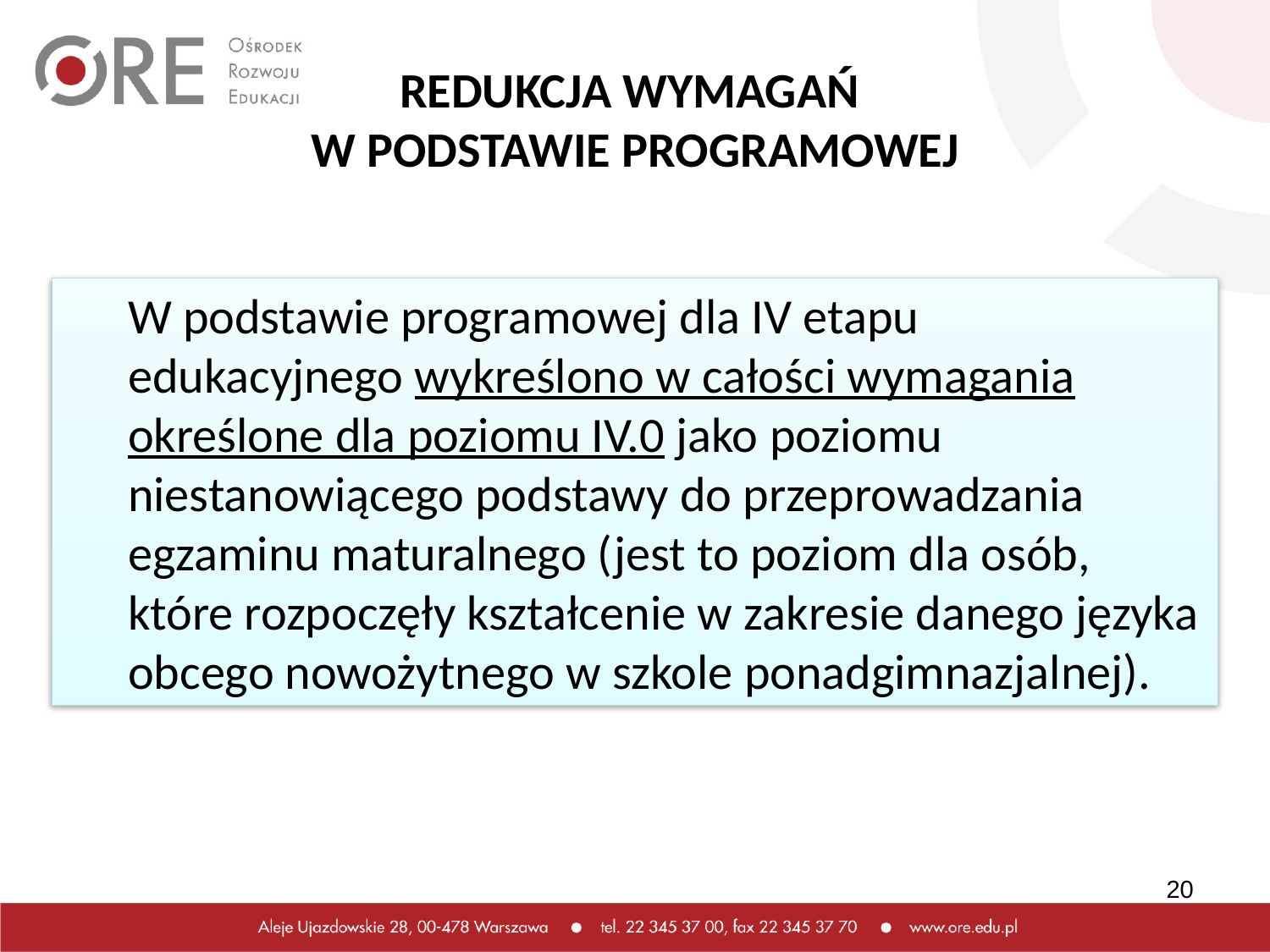

# REDUKCJA WYMAGAŃ W PODSTAWIE PROGRAMOWEJ
W podstawie programowej dla IV etapu edukacyjnego wykreślono w całości wymagania określone dla poziomu IV.0 jako poziomu niestanowiącego podstawy do przeprowadzania egzaminu maturalnego (jest to poziom dla osób, które rozpoczęły kształcenie w zakresie danego języka obcego nowożytnego w szkole ponadgimnazjalnej).
20